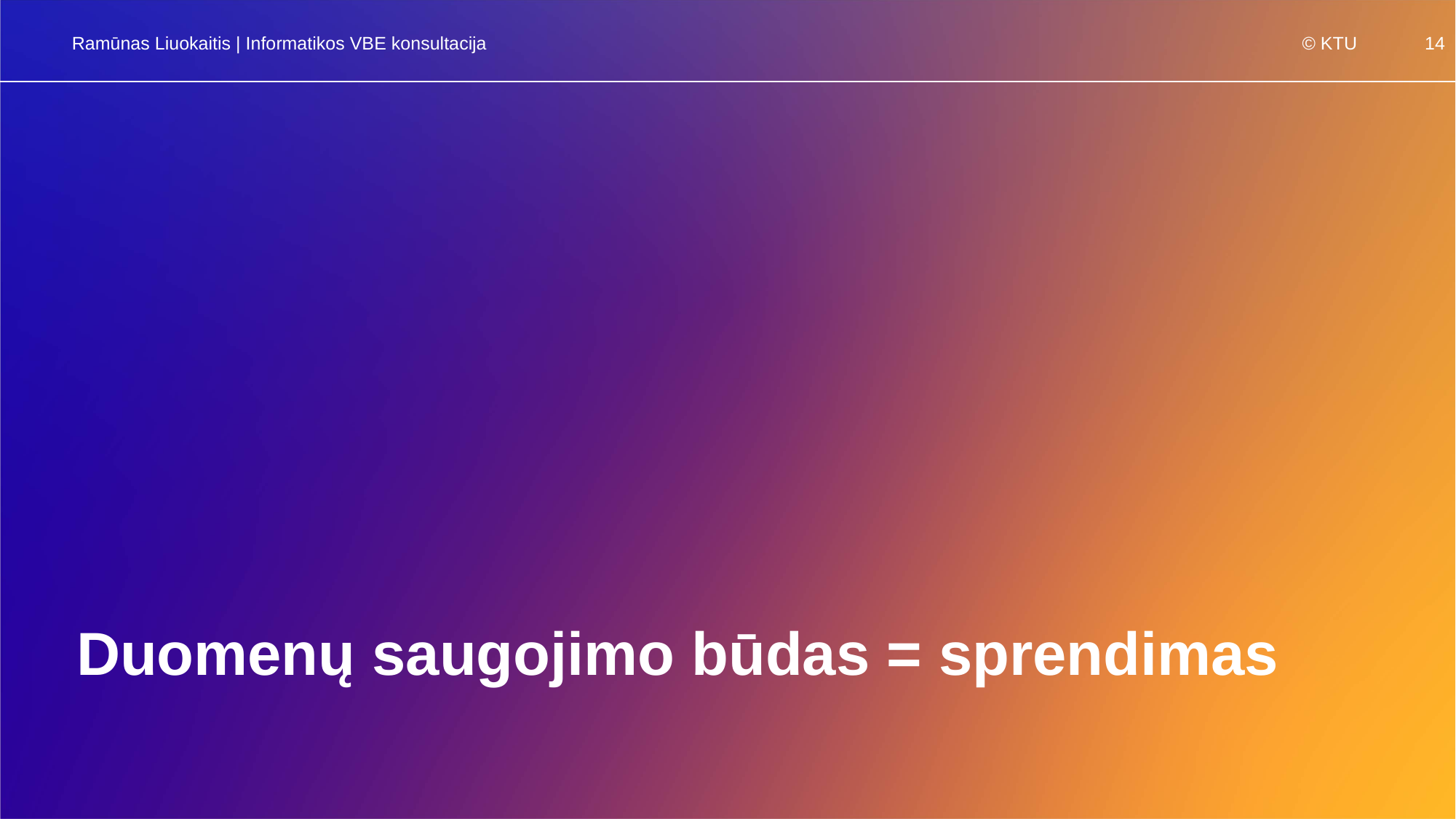

Ramūnas Liuokaitis | Informatikos VBE konsultacija
# Duomenų saugojimo būdas = sprendimas